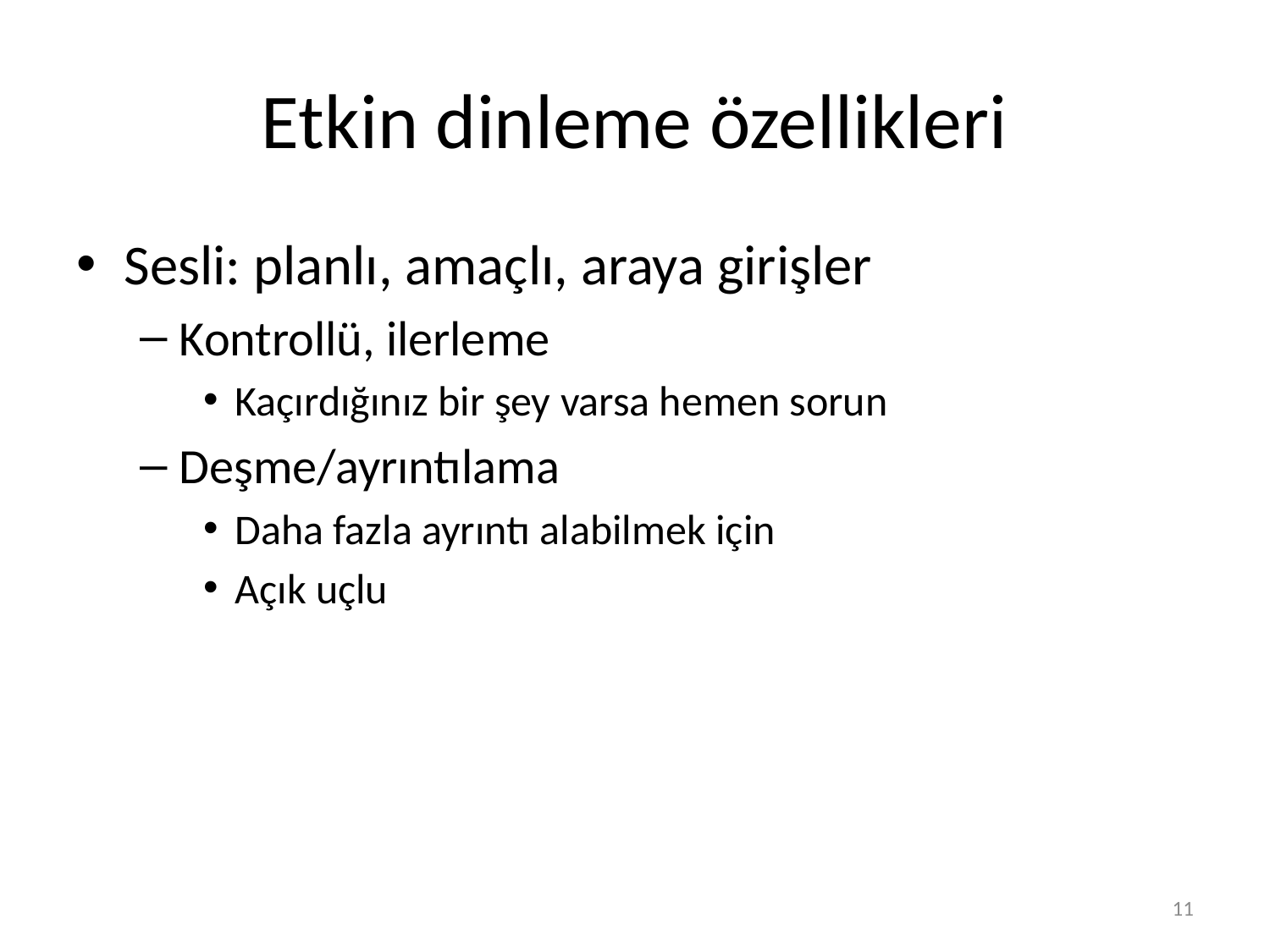

# Etkin dinleme özellikleri
Sesli: planlı, amaçlı, araya girişler
Kontrollü, ilerleme
Kaçırdığınız bir şey varsa hemen sorun
Deşme/ayrıntılama
Daha fazla ayrıntı alabilmek için
Açık uçlu
11